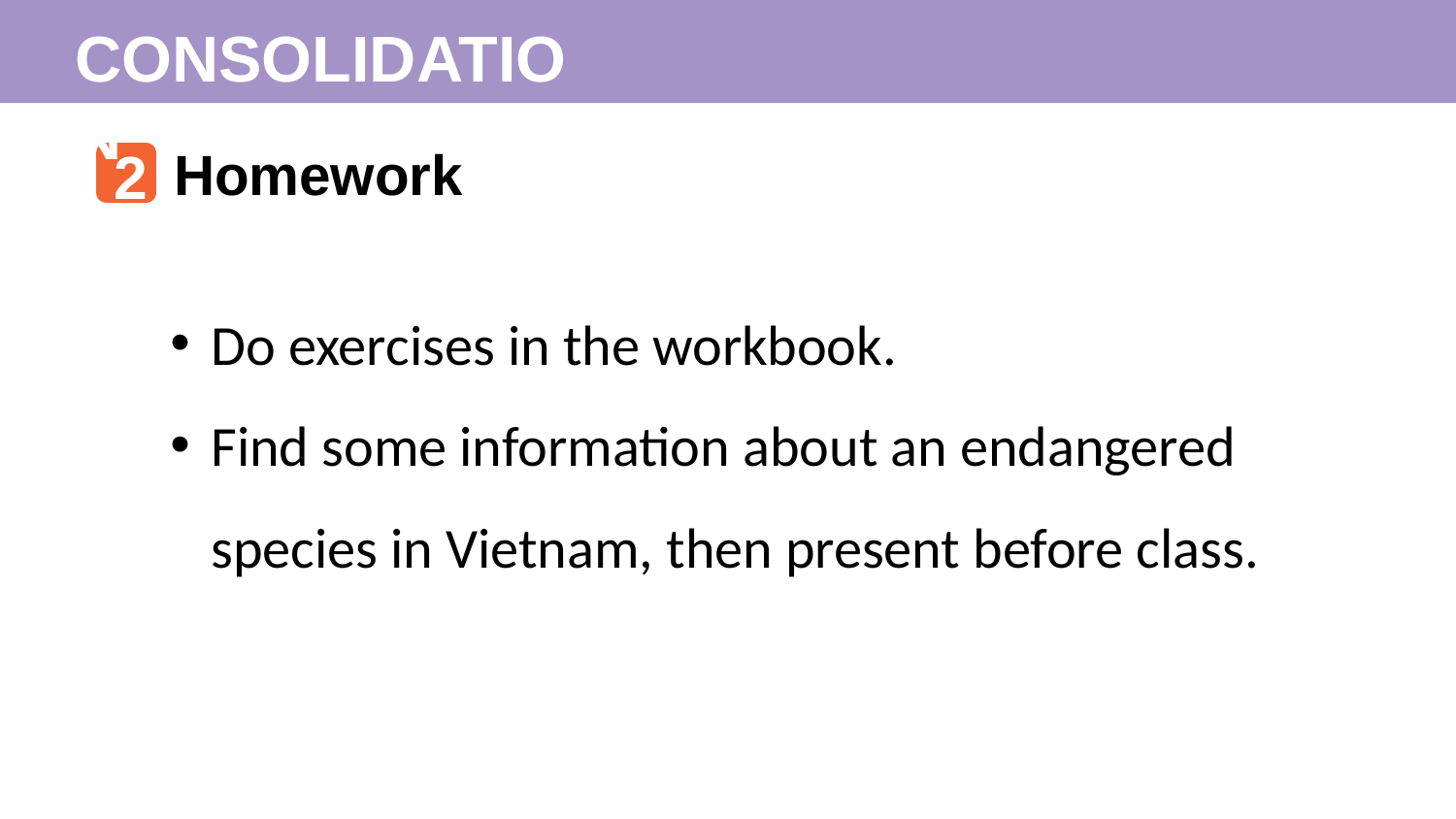

CONSOLIDATION
2
Homework

Do exercises in the workbook.
Find some information about an endangered species in Vietnam, then present before class.